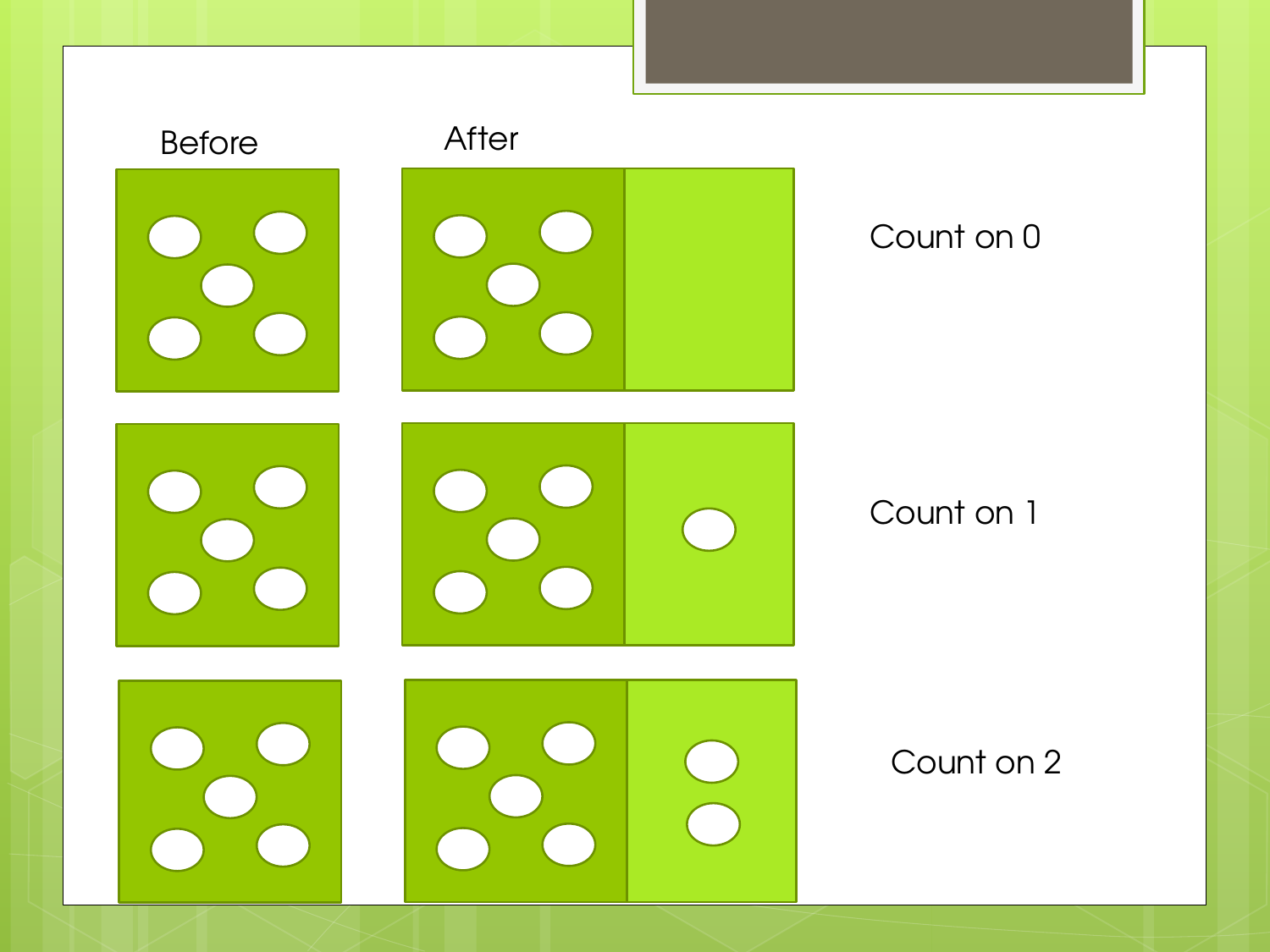

After
Before

Count on 0

Count on 1

Count on 2